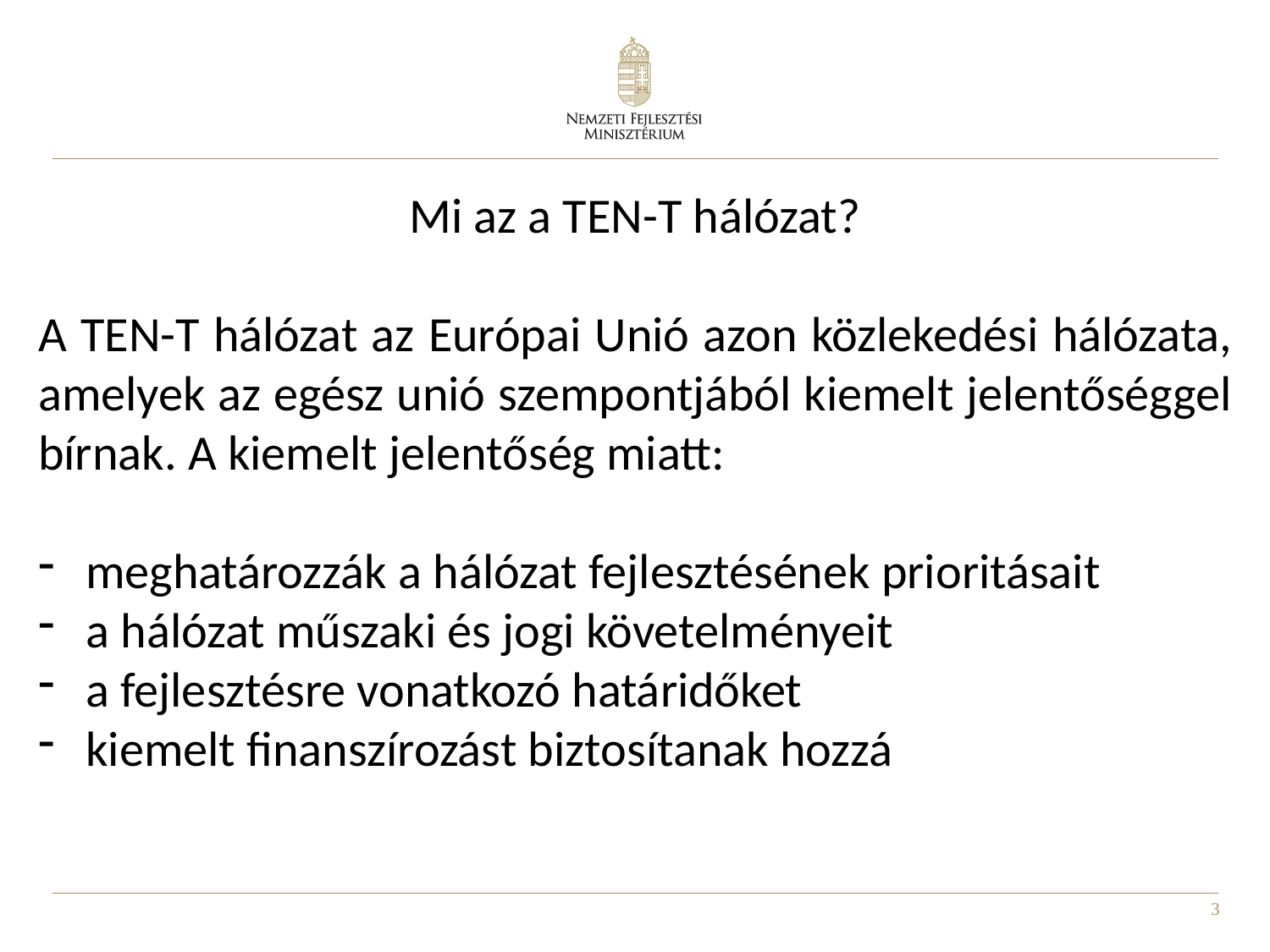

Mi az a TEN-T hálózat?
A TEN-T hálózat az Európai Unió azon közlekedési hálózata, amelyek az egész unió szempontjából kiemelt jelentőséggel bírnak. A kiemelt jelentőség miatt:

meghatározzák a hálózat fejlesztésének prioritásait
a hálózat műszaki és jogi követelményeit
a fejlesztésre vonatkozó határidőket
kiemelt finanszírozást biztosítanak hozzá